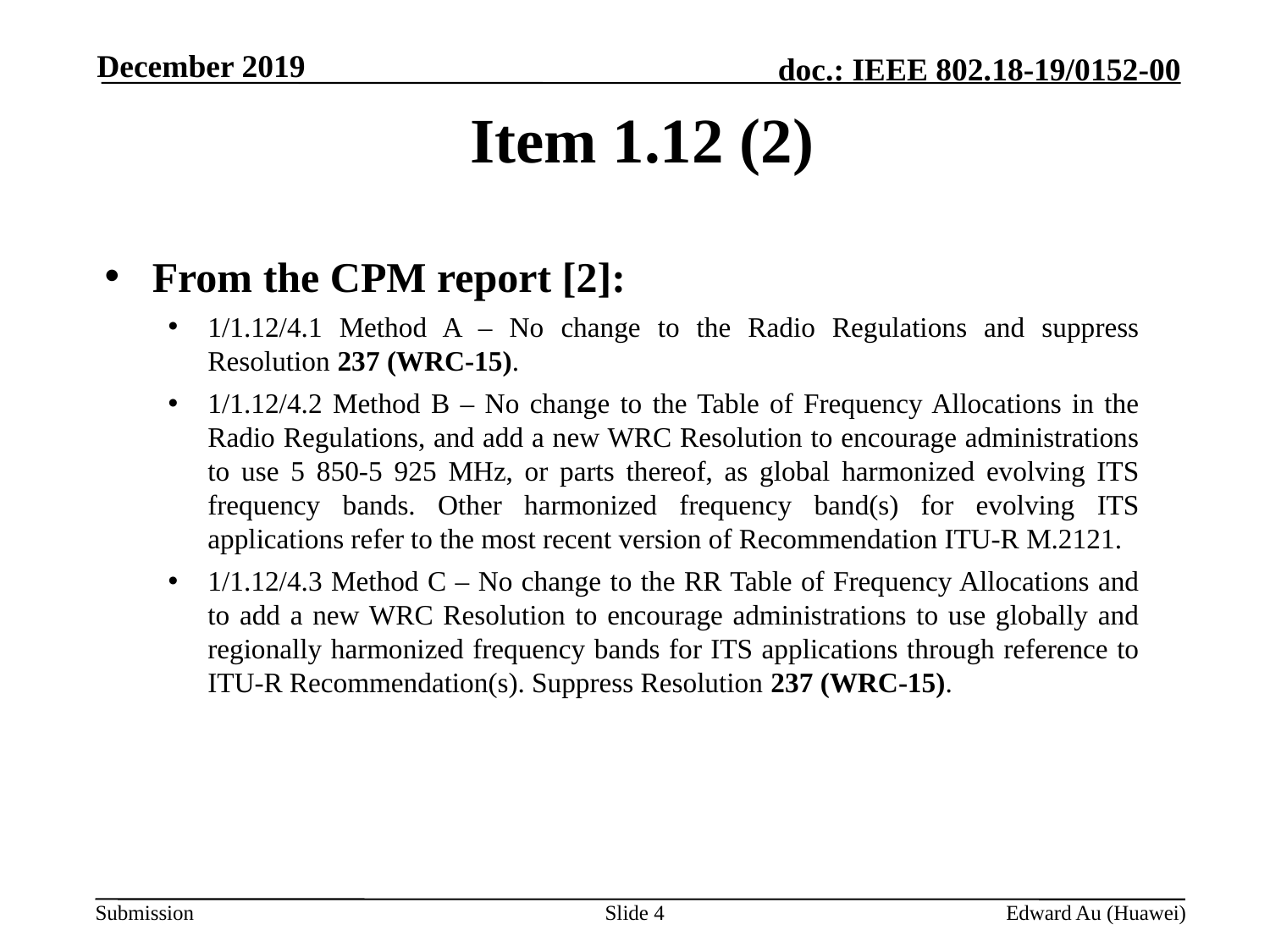

December 2019
# Item 1.12 (2)
From the CPM report [2]:
1/1.12/4.1 Method A – No change to the Radio Regulations and suppress Resolution 237 (WRC-15).
1/1.12/4.2 Method B – No change to the Table of Frequency Allocations in the Radio Regulations, and add a new WRC Resolution to encourage administrations to use 5 850-5 925 MHz, or parts thereof, as global harmonized evolving ITS frequency bands. Other harmonized frequency band(s) for evolving ITS applications refer to the most recent version of Recommendation ITU-R M.2121.
1/1.12/4.3 Method C – No change to the RR Table of Frequency Allocations and to add a new WRC Resolution to encourage administrations to use globally and regionally harmonized frequency bands for ITS applications through reference to ITU-R Recommendation(s). Suppress Resolution 237 (WRC-15).
Slide 4
Edward Au (Huawei)